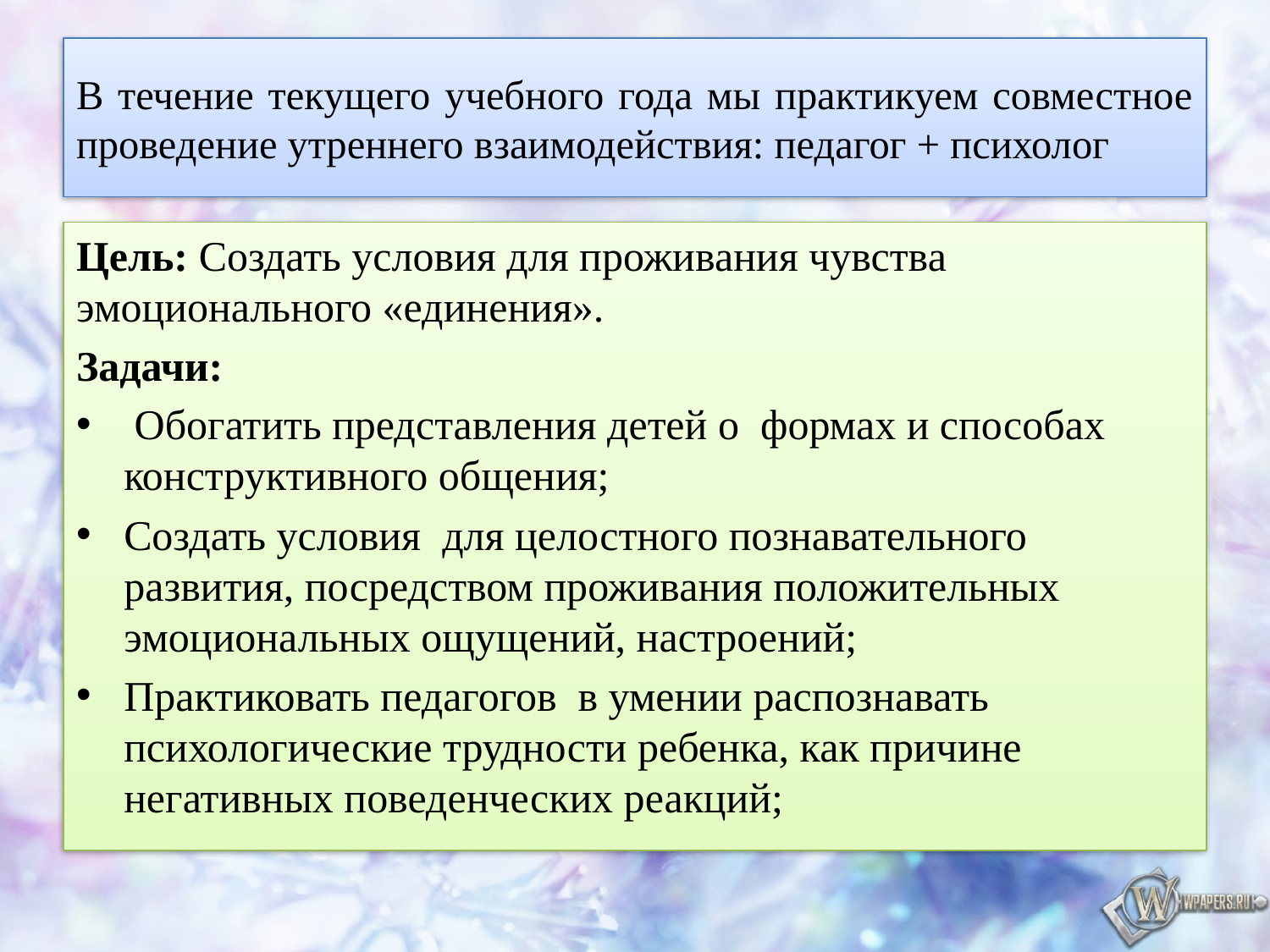

# В течение текущего учебного года мы практикуем совместное проведение утреннего взаимодействия: педагог + психолог
Цель: Создать условия для проживания чувства эмоционального «единения».
Задачи:
 Обогатить представления детей о  формах и способах конструктивного общения;
Создать условия  для целостного познавательного развития, посредством проживания положительных эмоциональных ощущений, настроений;
Практиковать педагогов  в умении распознавать психологические трудности ребенка, как причине негативных поведенческих реакций;